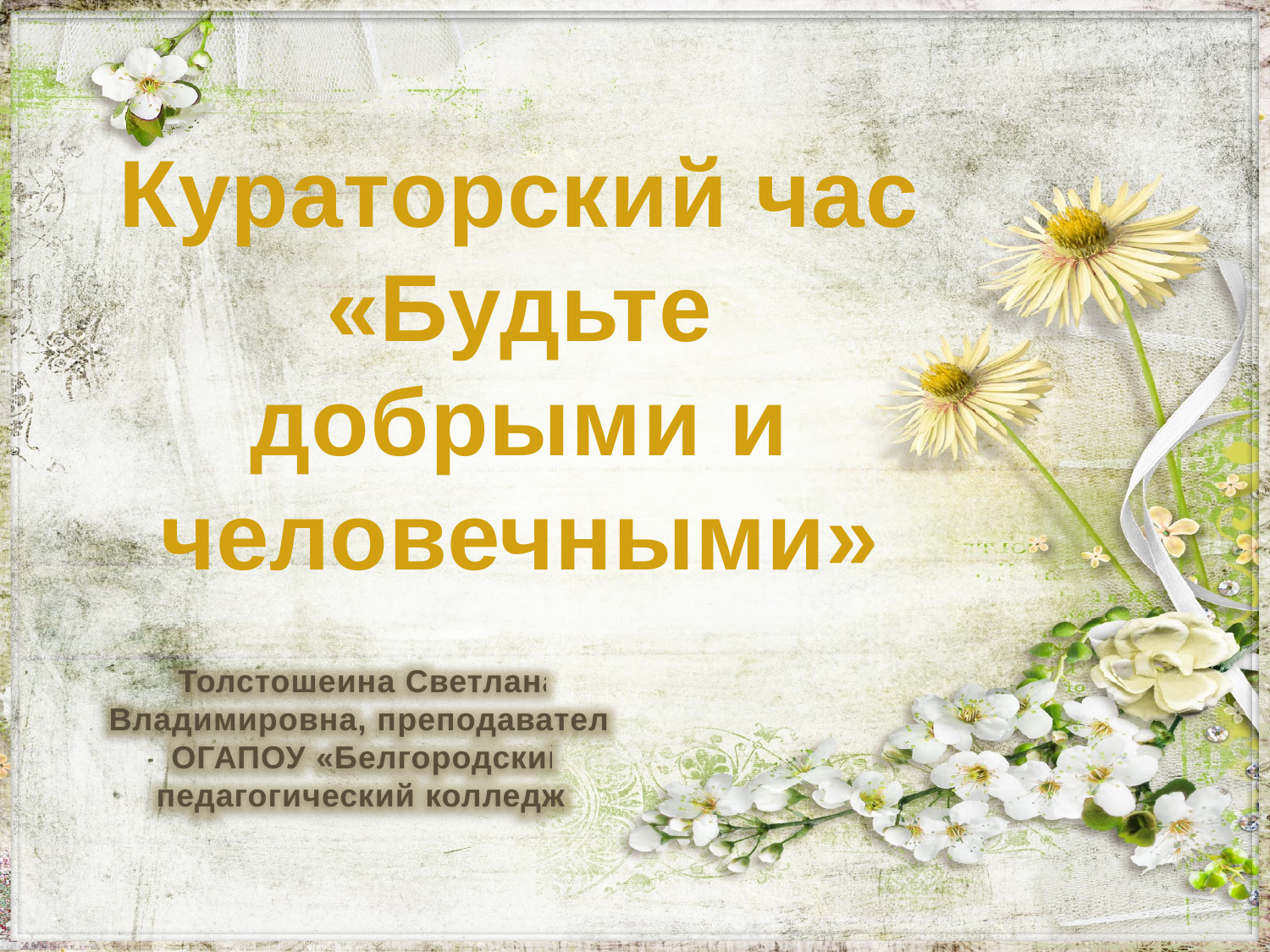

Кураторский час «Будьте добрыми и человечными»
Толстошеина Светлана Владимировна, преподаватель ОГАПОУ «Белгородский педагогический колледж»